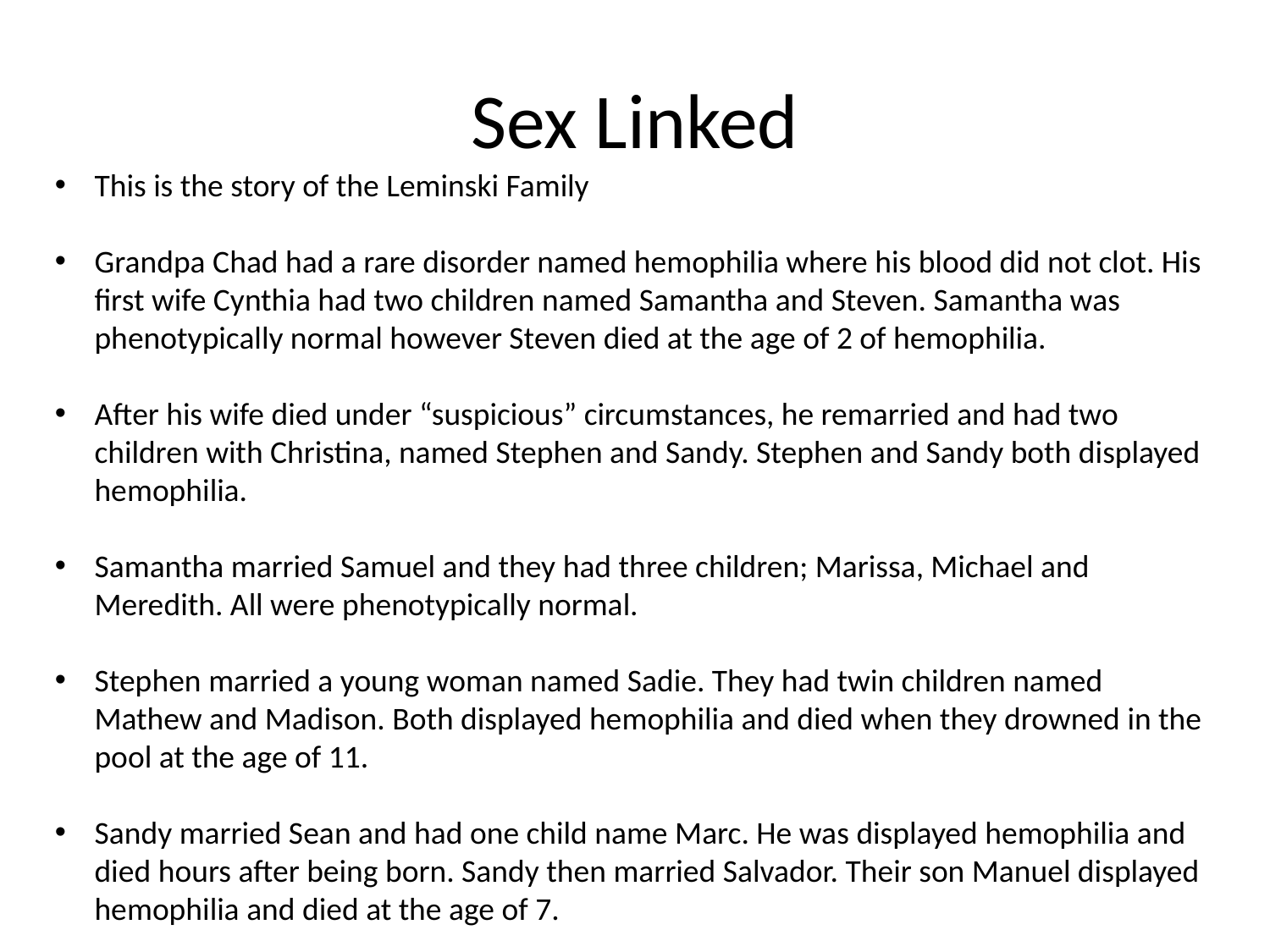

# Sex Linked
This is the story of the Leminski Family

Grandpa Chad had a rare disorder named hemophilia where his blood did not clot. His first wife Cynthia had two children named Samantha and Steven. Samantha was phenotypically normal however Steven died at the age of 2 of hemophilia.

After his wife died under “suspicious” circumstances, he remarried and had two children with Christina, named Stephen and Sandy. Stephen and Sandy both displayed hemophilia.

Samantha married Samuel and they had three children; Marissa, Michael and Meredith. All were phenotypically normal.

Stephen married a young woman named Sadie. They had twin children named Mathew and Madison. Both displayed hemophilia and died when they drowned in the pool at the age of 11.

Sandy married Sean and had one child name Marc. He was displayed hemophilia and died hours after being born. Sandy then married Salvador. Their son Manuel displayed hemophilia and died at the age of 7.